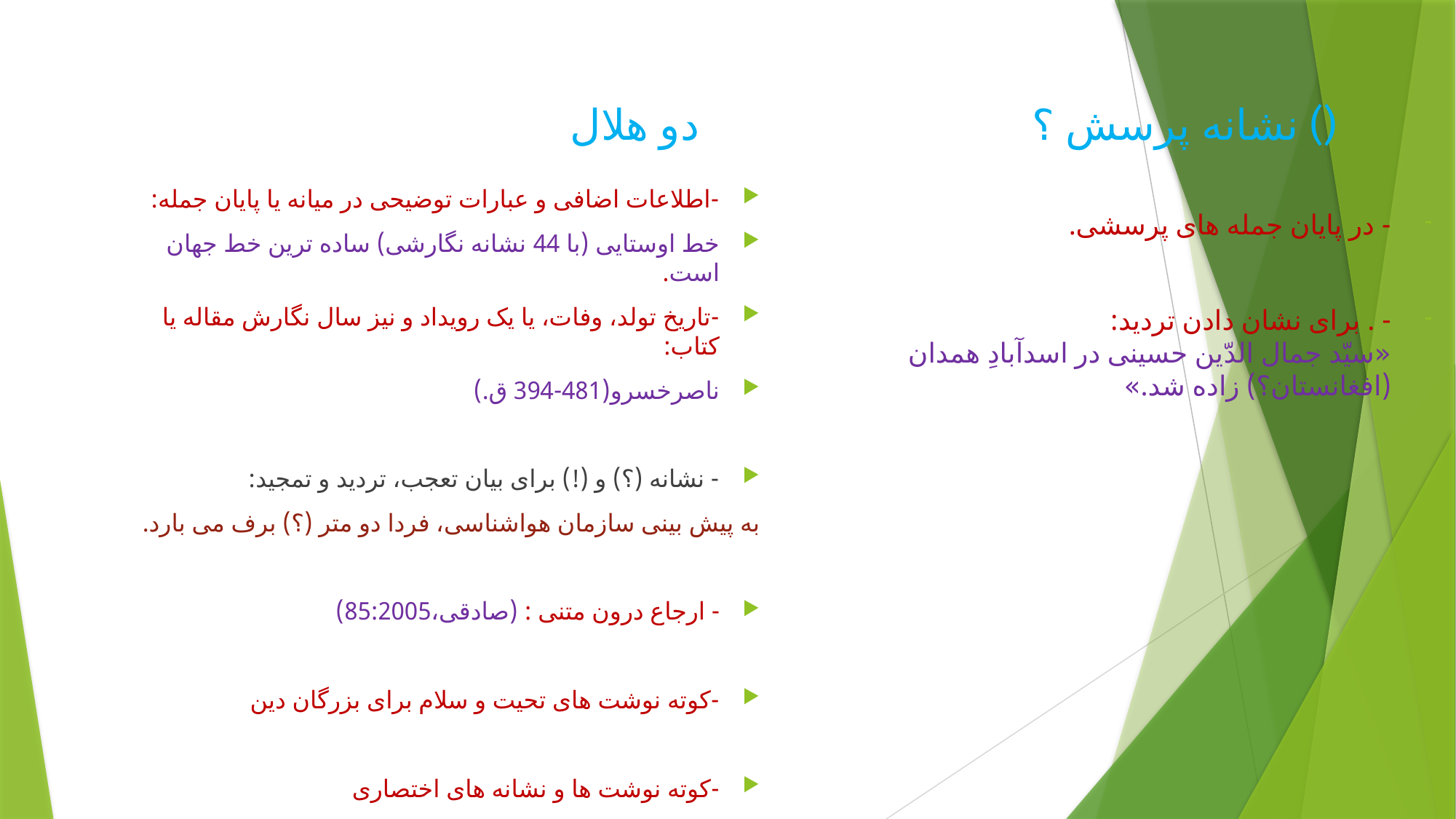

# نشانه پرسش ؟                              دو هلال ()
-اطلاعات اضافی و عبارات توضیحی در میانه یا پایان جمله:
خط اوستایی (با 44 نشانه نگارشی) ساده ترین خط جهان است.
-تاریخ تولد، وفات، یا یک رویداد و نیز سال نگارش مقاله یا کتاب:
ناصرخسرو(481-394 ق.)

- نشانه (؟) و (!) برای بیان تعجب، تردید و تمجید:
به پیش بینی سازمان هواشناسی، فردا دو متر (؟) برف می بارد.

- ارجاع درون متنی : (صادقی،85:2005)

-کوته نوشت های تحیت و سلام برای بزرگان دین

-کوته نوشت ها و نشانه های اختصاری

مجموعه ها و عبارات ریاضی
- در پایان جمله هاى پرسشى.

- . براى نشان دادن تردید:
«سیّد جمال الدّین حسینى در اسدآبادِ همدان (افغانستان؟) زاده شد.»